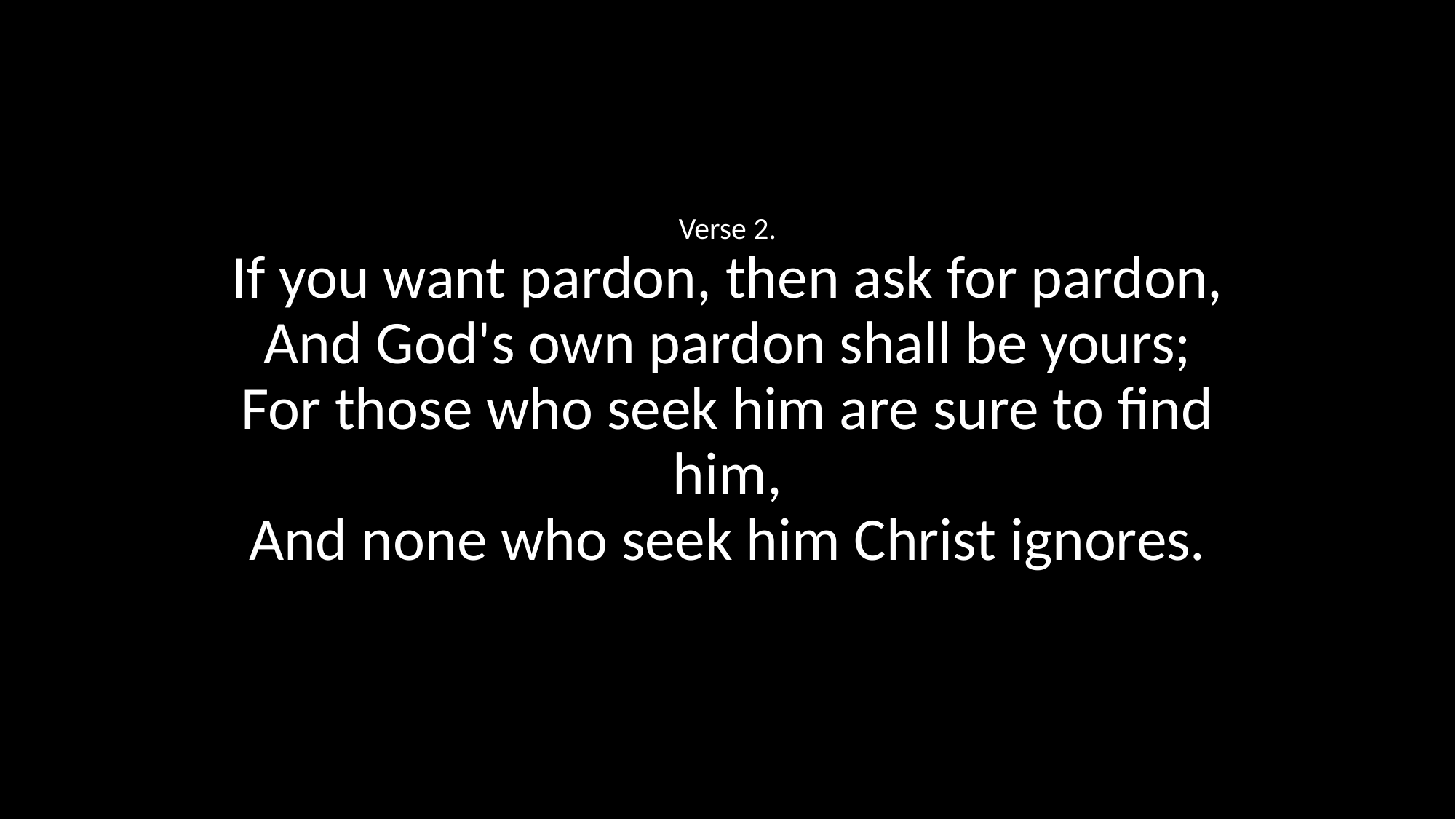

Verse 2.
If you want pardon, then ask for pardon,
And God's own pardon shall be yours;
For those who seek him are sure to find him,
And none who seek him Christ ignores.